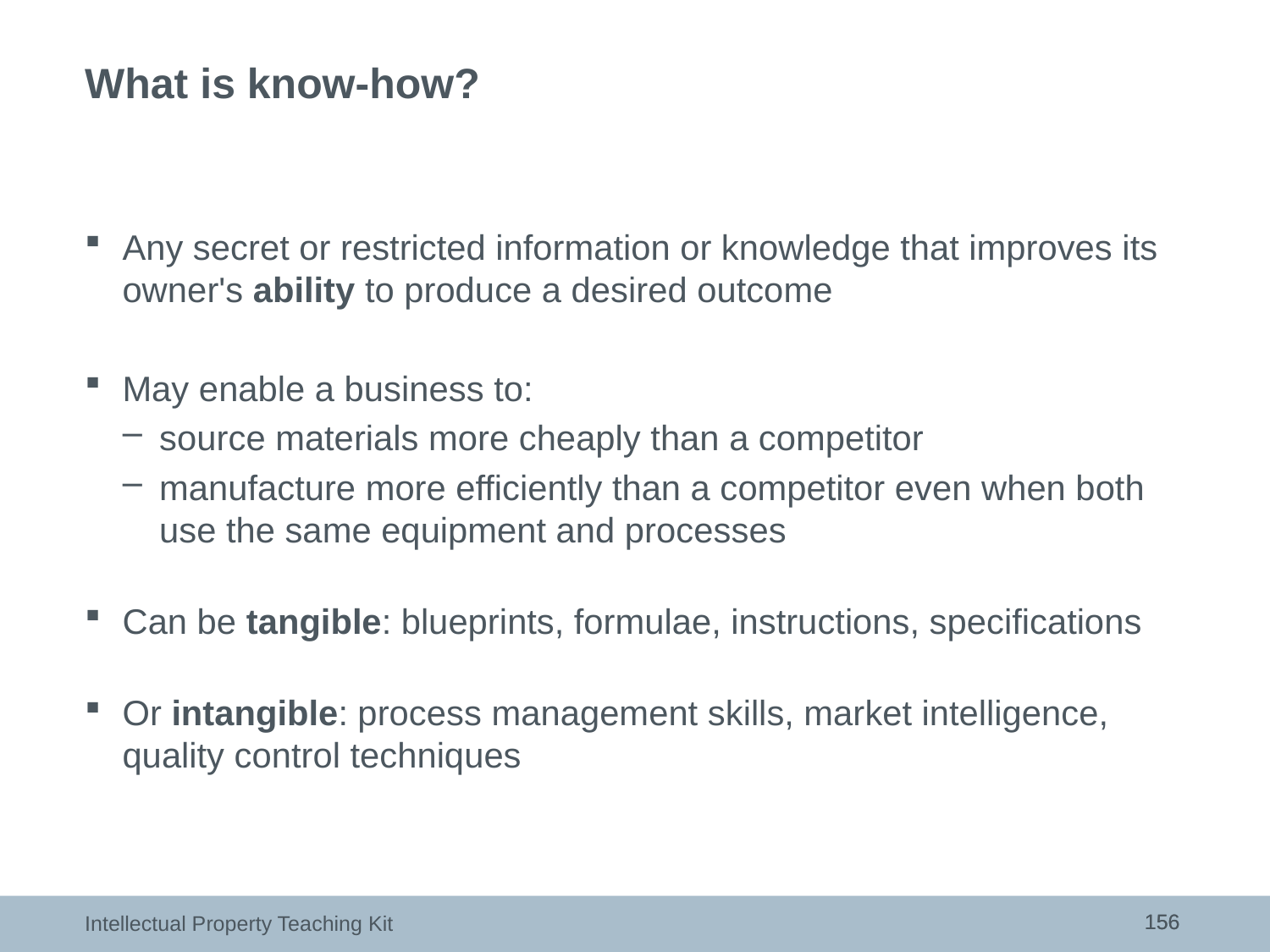

# What is know-how?

Any secret or restricted information or knowledge that improves its owner's ability to produce a desired outcome

May enable a business to:
source materials more cheaply than a competitor
manufacture more efficiently than a competitor even when both use the same equipment and processes
Can be tangible: blueprints, formulae, instructions, specifications
Or intangible: process management skills, market intelligence, quality control techniques

156
156
Intellectual Property Teaching Kit